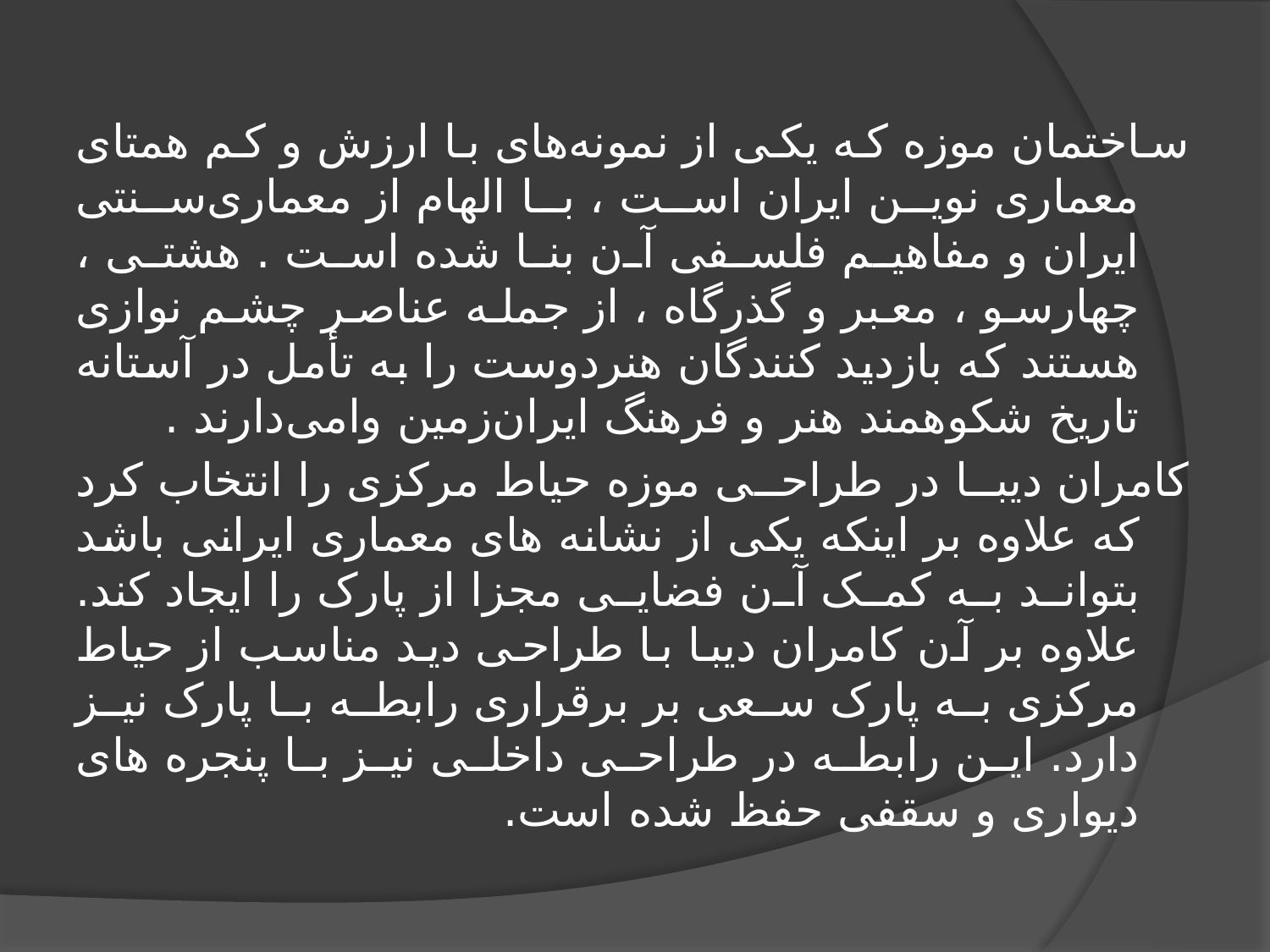

ساختمان موزه که یکی از نمونه‌های با ارزش و کم همتای معماری نوین ایران است ، با الهام از معماری‌سنتی ایران و مفاهیم فلسفی آن بنا شده است . هشتی ، چهارسو ، معبر و گذرگاه ، از جمله عناصر چشم نوازی هستند که بازدید کنند‌گان هنردوست را به تأمل در آستانه تاریخ شکوهمند هنر و فرهنگ ایران‌زمین وامی‌دارند .
کامران دیبا در طراحی موزه حیاط مرکزی را انتخاب کرد که علاوه بر اینکه یکی از نشانه های معماری ایرانی باشد بتواند به کمک آن فضایی مجزا از پارک را ایجاد کند. علاوه بر آن کامران دیبا با طراحی دید مناسب از حیاط مرکزی به پارک سعی بر برقراری رابطه با پارک نیز دارد. این رابطه در طراحی داخلی نیز با پنجره های دیواری و سقفی حفظ شده است.